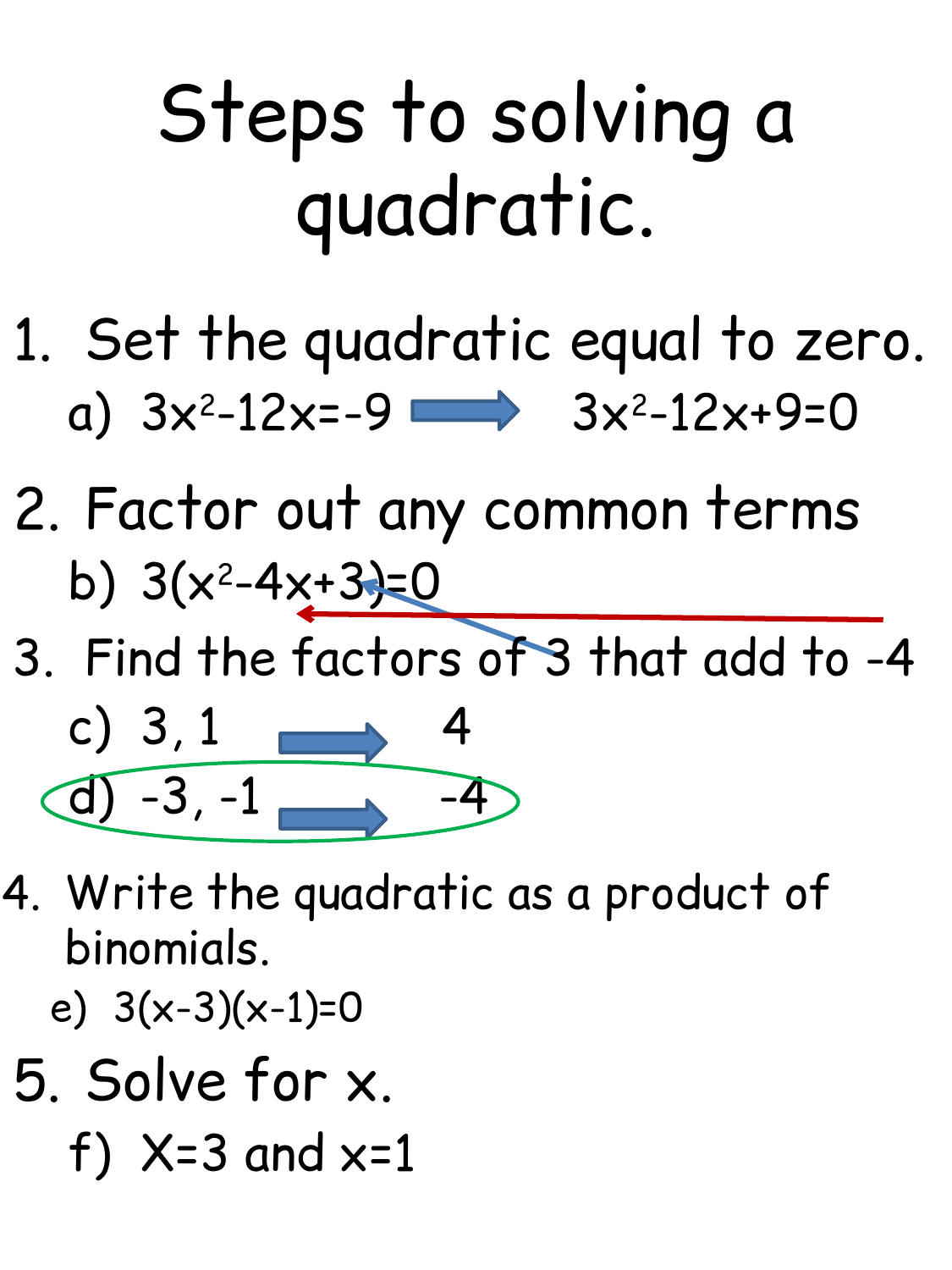

# Steps to solving a quadratic.
Set the quadratic equal to zero.
3x2-12x=-9            3x2-12x+9=0

Factor out any common terms
3(x2-4x+3)=0
Find the factors of 3 that add to -4
3, 1               4
-3, -1            -4

Write the quadratic as a product of binomials.
3(x-3)(x-1)=0
Solve for x.
X=3 and x=1